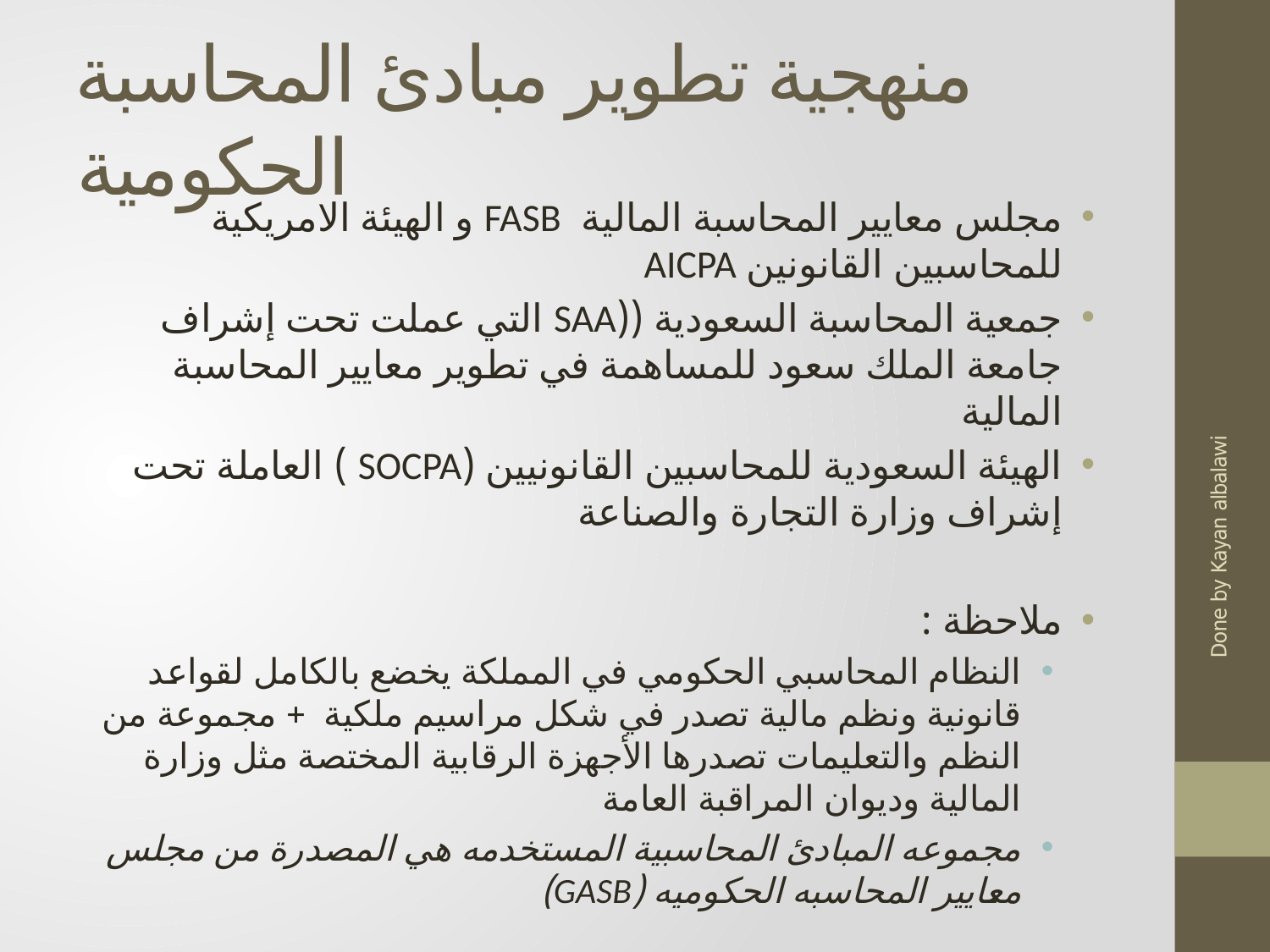

# منهجية تطوير مبادئ المحاسبة الحكومية
مجلس معايير المحاسبة المالية  FASB و الهيئة الامريكية للمحاسبين القانونين AICPA
جمعية المحاسبة السعودية ((SAA التي عملت تحت إشراف جامعة الملك سعود للمساهمة في تطوير معايير المحاسبة المالية
الهيئة السعودية للمحاسبين القانونيين (SOCPA ) العاملة تحت إشراف وزارة التجارة والصناعة

ملاحظة :
النظام المحاسبي الحكومي في المملكة يخضع بالكامل لقواعد قانونية ونظم مالية تصدر في شكل مراسيم ملكية  + مجموعة من النظم والتعليمات تصدرها الأجهزة الرقابية المختصة مثل وزارة المالية وديوان المراقبة العامة
مجموعه المبادئ المحاسبية المستخدمه هي المصدرة من مجلس معايير المحاسبه الحكوميه (GASB)

Done by Kayan albalawi